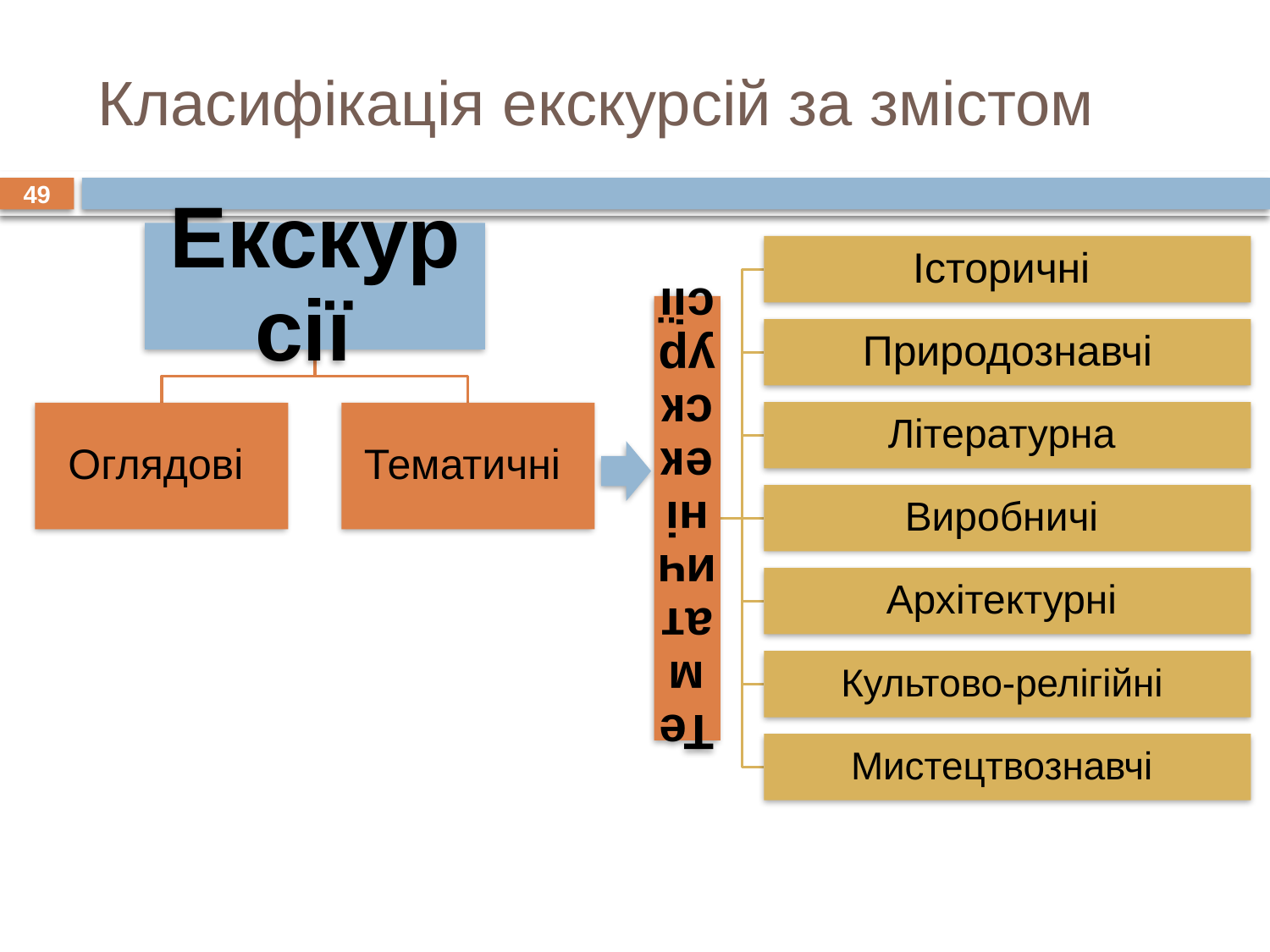

# Класифікація екскурсій за змістом
49
Екскурсії
Оглядові
Тематичні

Тематичні екскурсії
Історичні
Природознавчі
Літературна
Виробничі
Архітектурні
Культово-релігійні
Мистецтвознавчі